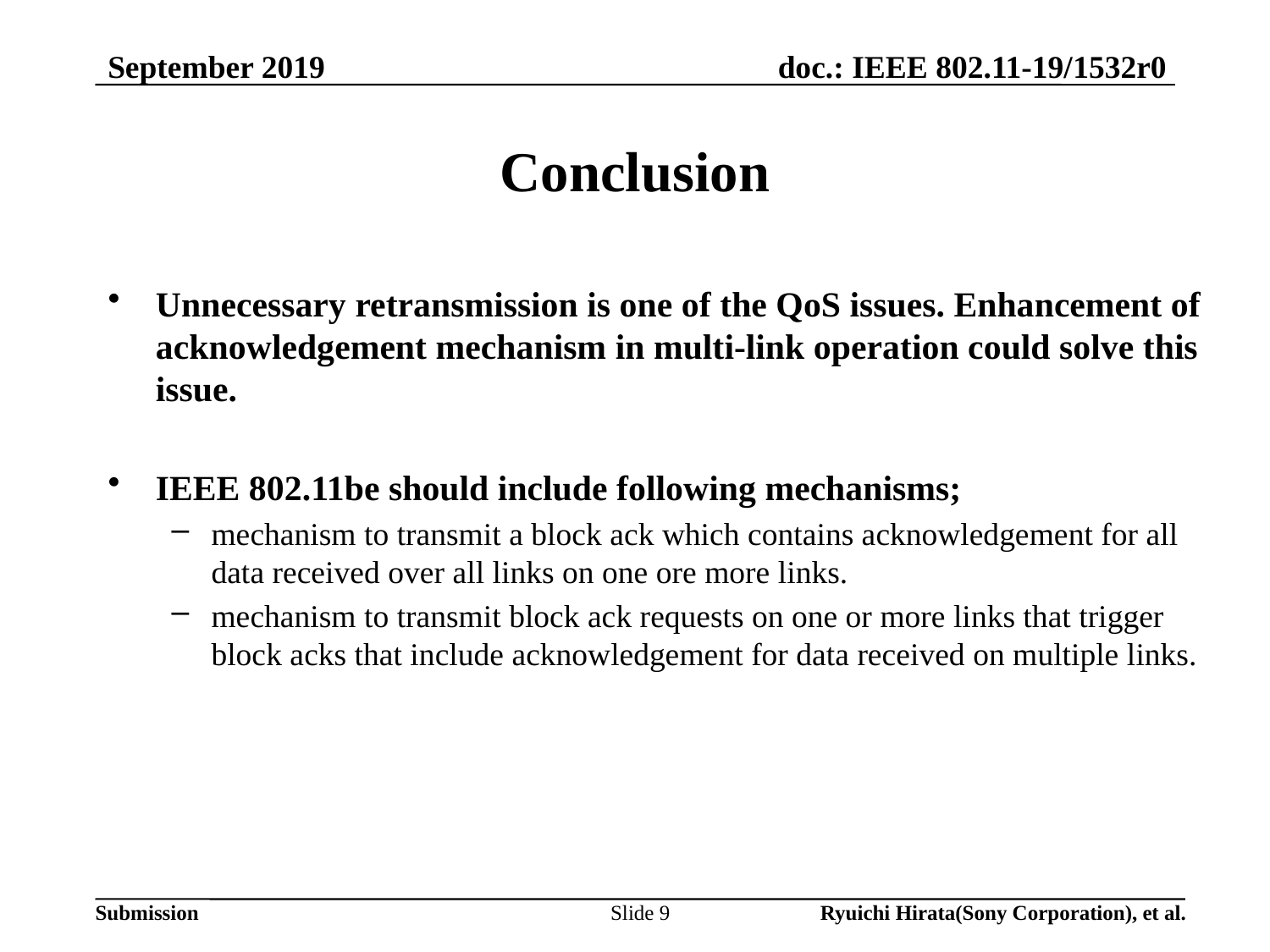

September 2019
# Conclusion
Unnecessary retransmission is one of the QoS issues. Enhancement of acknowledgement mechanism in multi-link operation could solve this issue.

IEEE 802.11be should include following mechanisms;
mechanism to transmit a block ack which contains acknowledgement for all data received over all links on one ore more links.
mechanism to transmit block ack requests on one or more links that trigger block acks that include acknowledgement for data received on multiple links.

Slide 9
Ryuichi Hirata(Sony Corporation), et al.